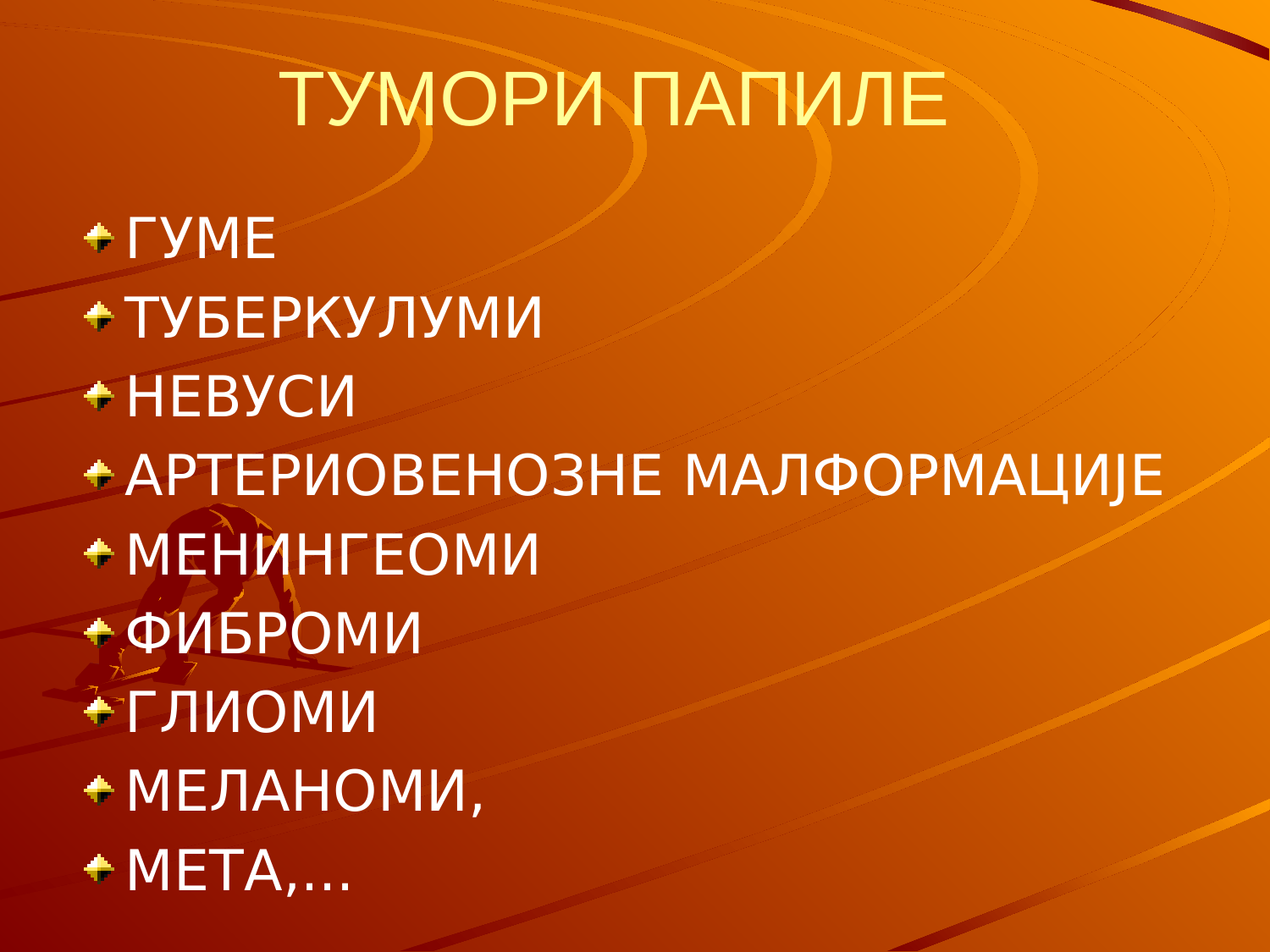

# ТУМОРИ ПАПИЛЕ
ГУМЕ
ТУБЕРКУЛУМИ
НЕВУСИ
АРТЕРИОВЕНОЗНЕ МАЛФОРМАЦИЈЕ
МЕНИНГЕОМИ
ФИБРОМИ
ГЛИОМИ
МЕЛАНОМИ,
МЕТА,...